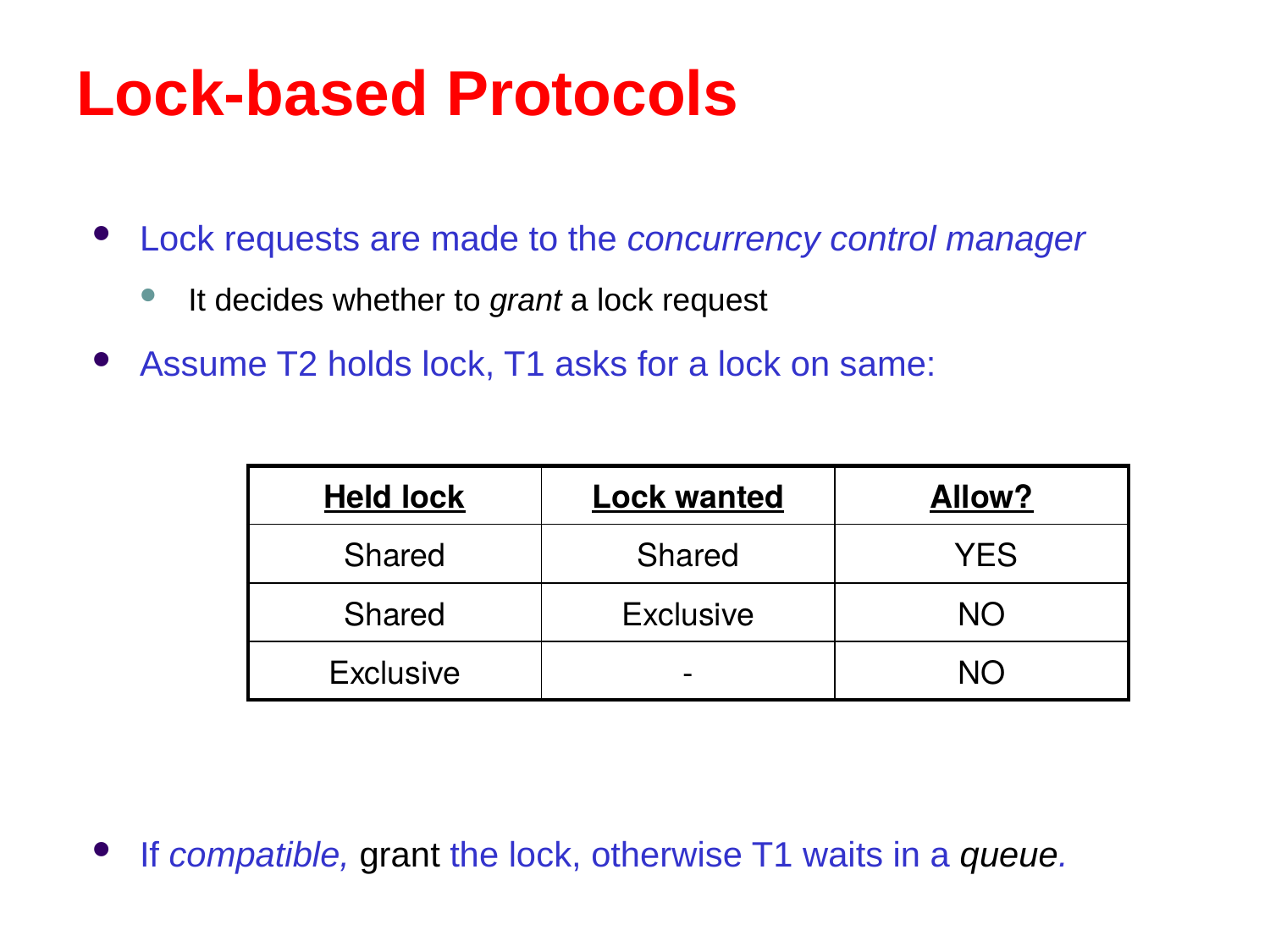

# Lock-based Protocols
Lock requests are made to the concurrency control manager
It decides whether to grant a lock request
Assume T2 holds lock, T1 asks for a lock on same:

If compatible, grant the lock, otherwise T1 waits in a queue.

| Held lock | Lock wanted | Allow? |
| --- | --- | --- |
| Shared | Shared | YES |
| Shared | Exclusive | NO |
| Exclusive | - | NO |